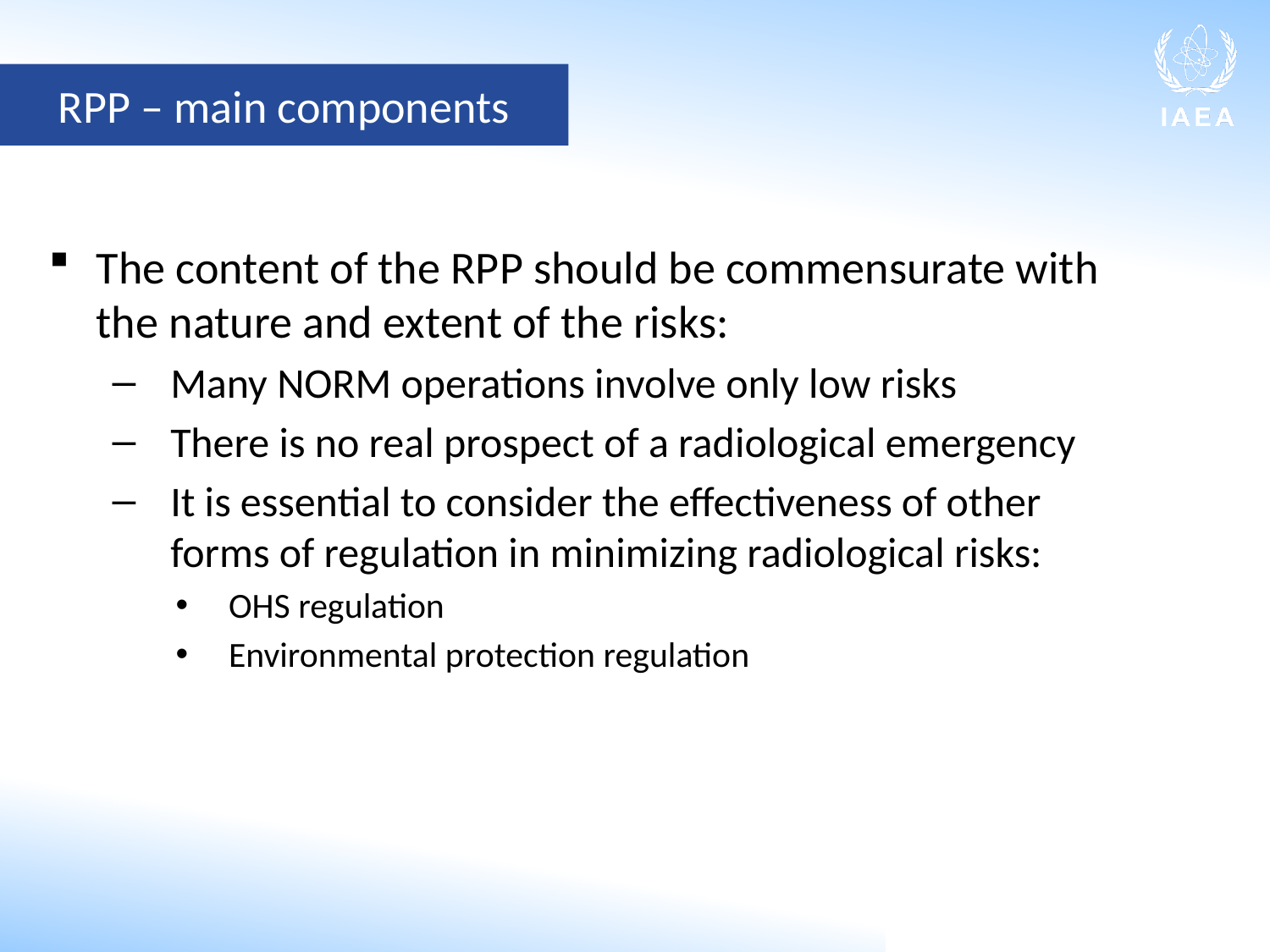

RPP – main components
The content of the RPP should be commensurate with the nature and extent of the risks:
Many NORM operations involve only low risks
There is no real prospect of a radiological emergency
It is essential to consider the effectiveness of other forms of regulation in minimizing radiological risks:
OHS regulation
Environmental protection regulation